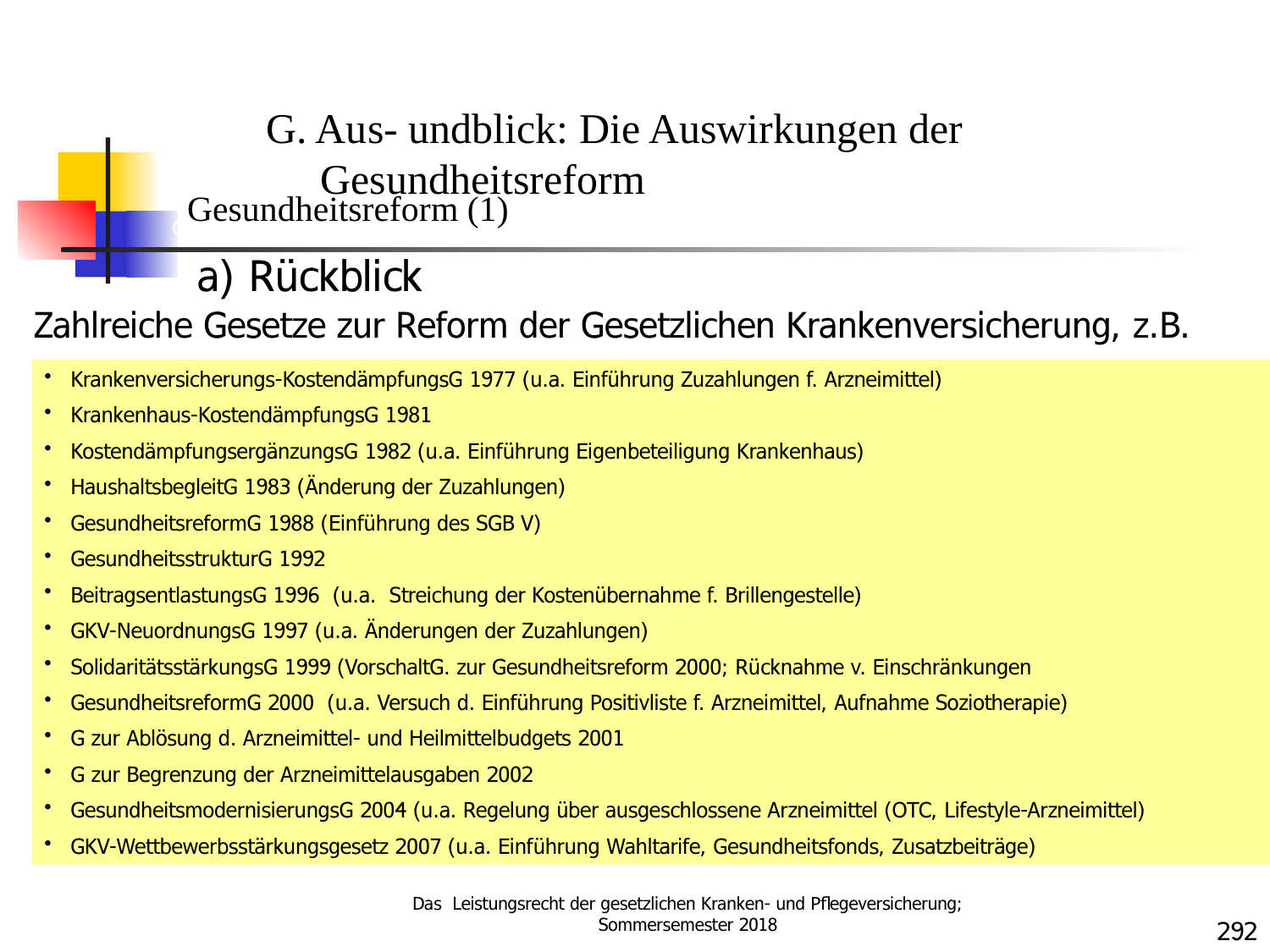

Gesundheitsreform
G. Aus- undblick: Die Auswirkungen der Gesundheitsreform
Gesundheitsreform (1)
a) Rückblick
Zahlreiche Gesetze zur Reform der Gesetzlichen Krankenversicherung, z.B.
Krankenversicherungs-KostendämpfungsG 1977 (u.a. Einführung Zuzahlungen f. Arzneimittel)
Krankenhaus-KostendämpfungsG 1981
KostendämpfungsergänzungsG 1982 (u.a. Einführung Eigenbeteiligung Krankenhaus)
HaushaltsbegleitG 1983 (Änderung der Zuzahlungen)
GesundheitsreformG 1988 (Einführung des SGB V)
GesundheitsstrukturG 1992
BeitragsentlastungsG 1996  (u.a.  Streichung der Kostenübernahme f. Brillengestelle)
GKV-NeuordnungsG 1997 (u.a. Änderungen der Zuzahlungen)
SolidaritätsstärkungsG 1999 (VorschaltG. zur Gesundheitsreform 2000; Rücknahme v. Einschränkungen
GesundheitsreformG 2000  (u.a. Versuch d. Einführung Positivliste f. Arzneimittel, Aufnahme Soziotherapie)
G zur Ablösung d. Arzneimittel- und Heilmittelbudgets 2001
G zur Begrenzung der Arzneimittelausgaben 2002
GesundheitsmodernisierungsG 2004 (u.a. Regelung über ausgeschlossene Arzneimittel (OTC, Lifestyle-Arzneimittel)
GKV-Wettbewerbsstärkungsgesetz 2007 (u.a. Einführung Wahltarife, Gesundheitsfonds, Zusatzbeiträge)
Krankheit
Das  Leistungsrecht der gesetzlichen Kranken- und Pflegeversicherung; Sommersemester 2018
292